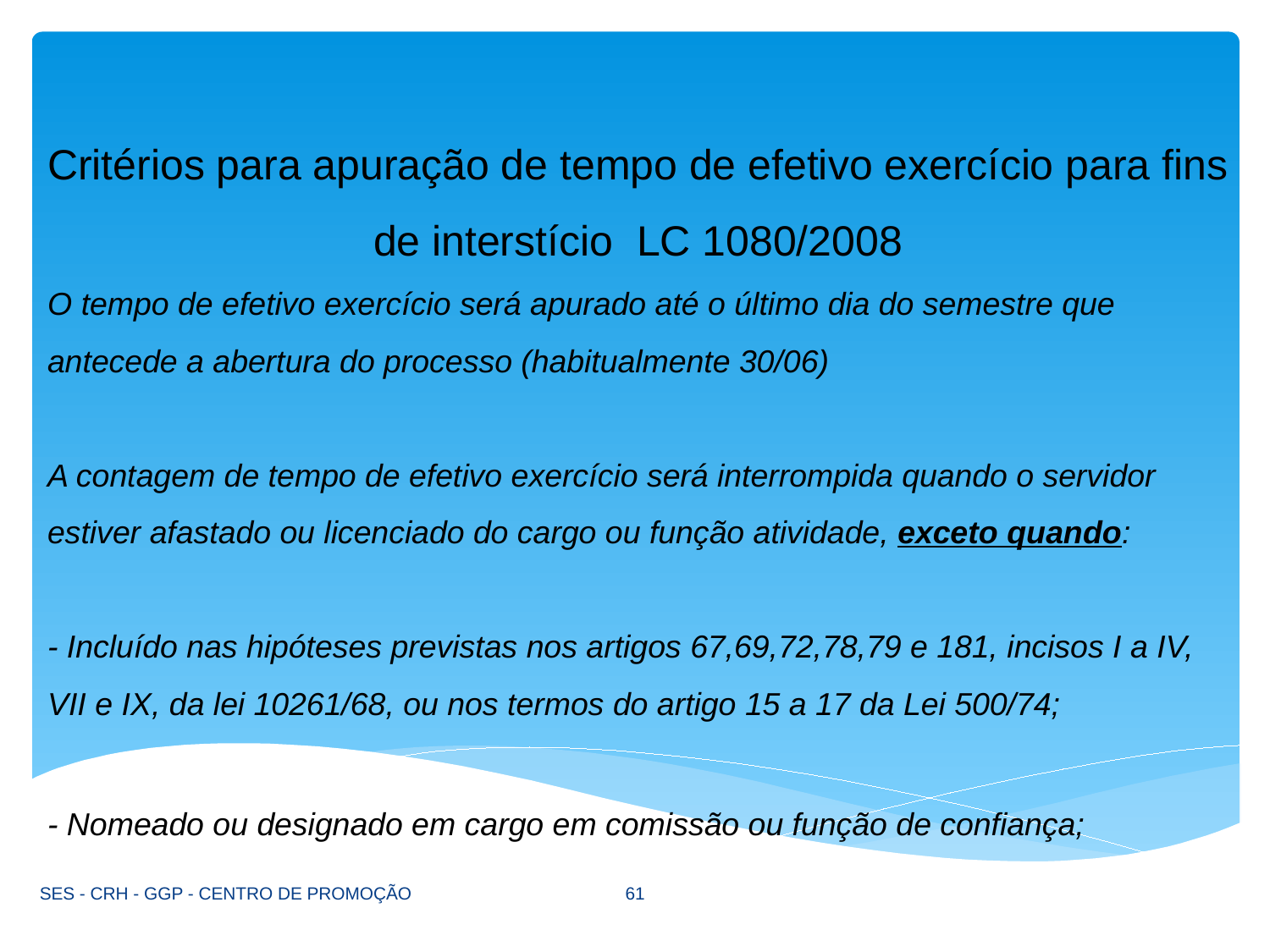

Critérios para apuração de tempo de efetivo exercício para fins de interstício  LC 1080/2008
O tempo de efetivo exercício será apurado até o último dia do semestre que antecede a abertura do processo (habitualmente 30/06)

A contagem de tempo de efetivo exercício será interrompida quando o servidor estiver afastado ou licenciado do cargo ou função atividade, exceto quando:

- Incluído nas hipóteses previstas nos artigos 67,69,72,78,79 e 181, incisos I a IV, VII e IX, da lei 10261/68, ou nos termos do artigo 15 a 17 da Lei 500/74;

- Nomeado ou designado em cargo em comissão ou função de confiança;

61
SES - CRH - GGP - CENTRO DE PROMOÇÃO